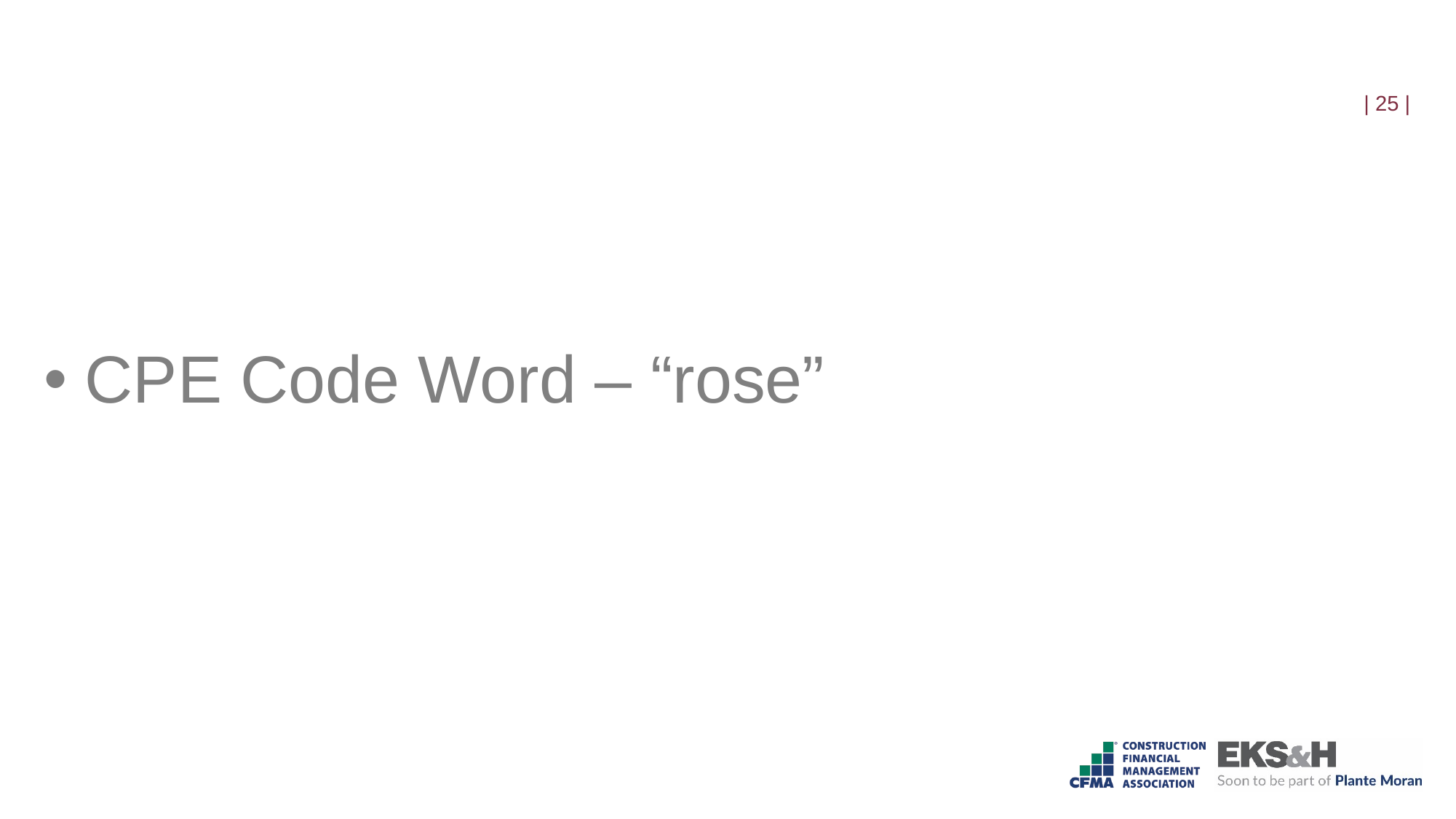

#
| 25 |

CPE Code Word – “rose”